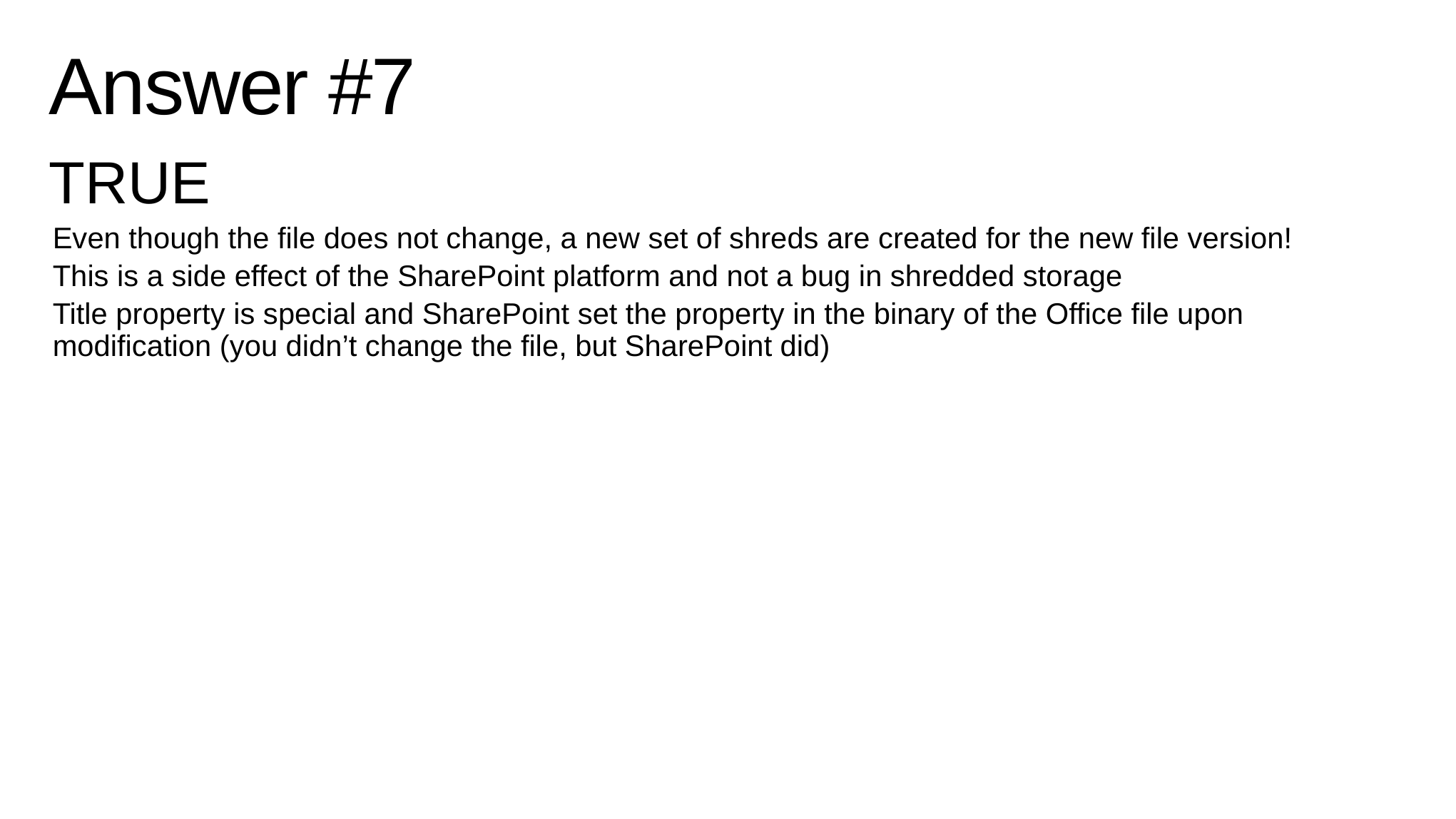

# Answer #7
TRUE
Even though the file does not change, a new set of shreds are created for the new file version!
This is a side effect of the SharePoint platform and not a bug in shredded storage
Title property is special and SharePoint set the property in the binary of the Office file upon modification (you didn’t change the file, but SharePoint did)